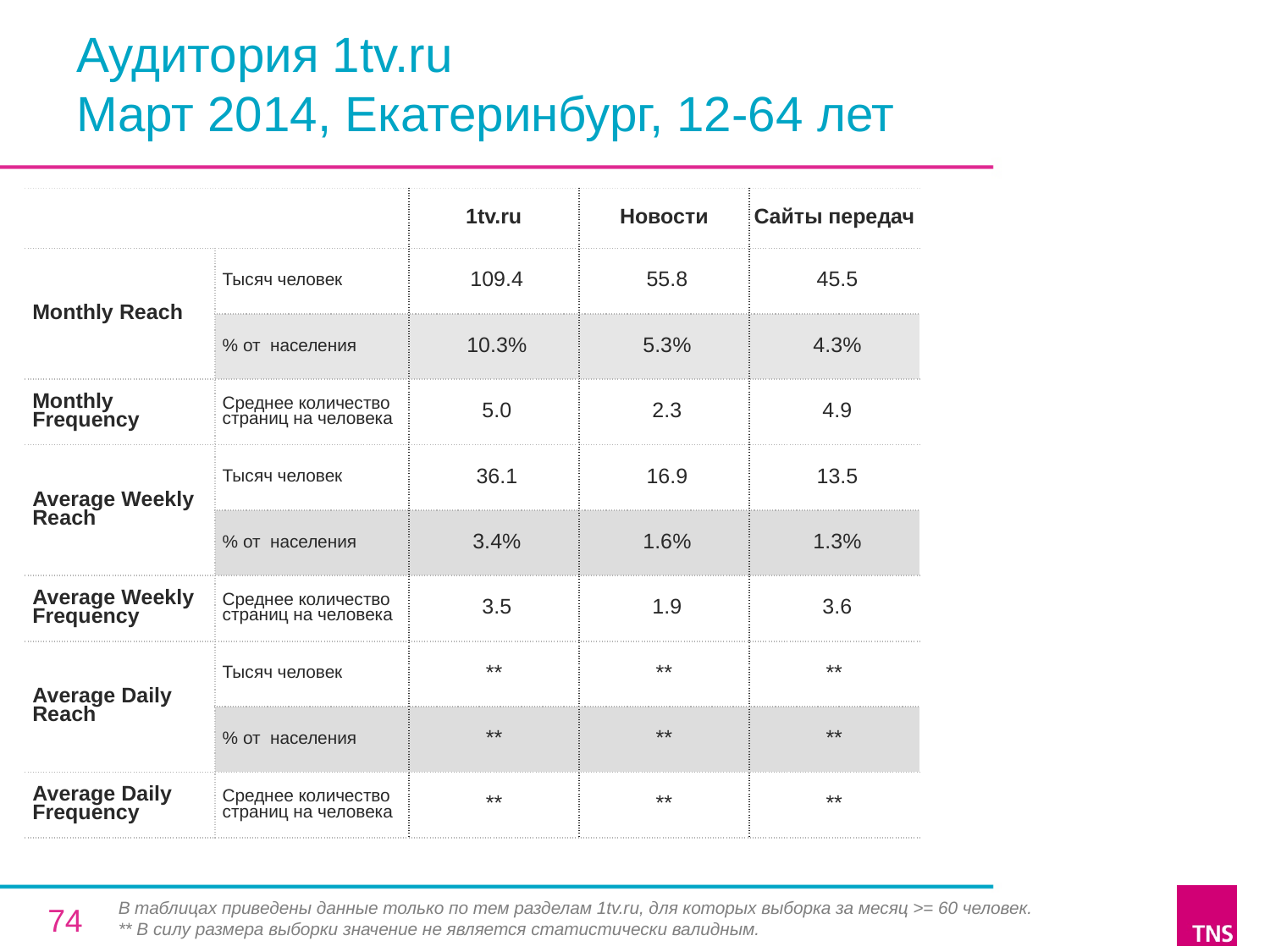

# Аудитория 1tv.ru Март 2014, Екатеринбург, 12-64 лет
|  |  | 1tv.ru | Новости | Сайты передач |
| --- | --- | --- | --- | --- |
| Monthly Reach | Тысяч человек | 109.4 | 55.8 | 45.5 |
|  | % от населения | 10.3% | 5.3% | 4.3% |
| Monthly Frequency | Среднее количество страниц на человека | 5.0 | 2.3 | 4.9 |
| Average Weekly Reach | Тысяч человек | 36.1 | 16.9 | 13.5 |
|  | % от населения | 3.4% | 1.6% | 1.3% |
| Average Weekly Frequency | Среднее количество страниц на человека | 3.5 | 1.9 | 3.6 |
| Average Daily Reach | Тысяч человек | \*\* | \*\* | \*\* |
|  | % от населения | \*\* | \*\* | \*\* |
| Average Daily Frequency | Среднее количество страниц на человека | \*\* | \*\* | \*\* |
В таблицах приведены данные только по тем разделам 1tv.ru, для которых выборка за месяц >= 60 человек.
** В силу размера выборки значение не является статистически валидным.
74